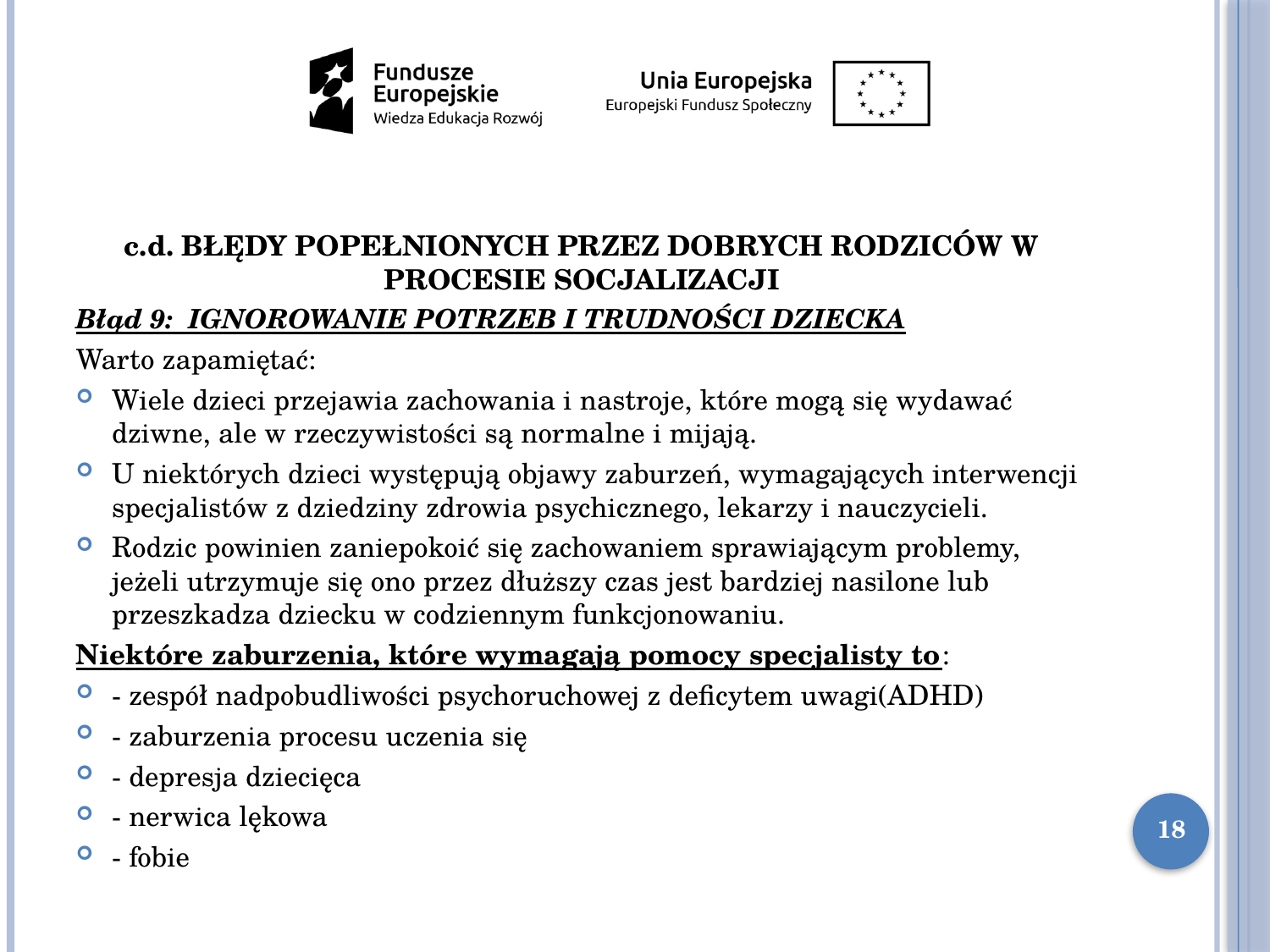

c.d. BŁĘDY POPEŁNIONYCH PRZEZ DOBRYCH RODZICÓW W PROCESIE SOCJALIZACJI
Błąd 9:  IGNOROWANIE POTRZEB I TRUDNOŚCI DZIECKA
Warto zapamiętać:
Wiele dzieci przejawia zachowania i nastroje, które mogą się wydawać dziwne, ale w rzeczywistości są normalne i mijają.
U niektórych dzieci występują objawy zaburzeń, wymagających interwencji specjalistów z dziedziny zdrowia psychicznego, lekarzy i nauczycieli.
Rodzic powinien zaniepokoić się zachowaniem sprawiającym problemy, jeżeli utrzymuje się ono przez dłuższy czas jest bardziej nasilone lub przeszkadza dziecku w codziennym funkcjonowaniu.
Niektóre zaburzenia, które wymagają pomocy specjalisty to:
- zespół nadpobudliwości psychoruchowej z deficytem uwagi(ADHD)
- zaburzenia procesu uczenia się
- depresja dziecięca
- nerwica lękowa
- fobie

18